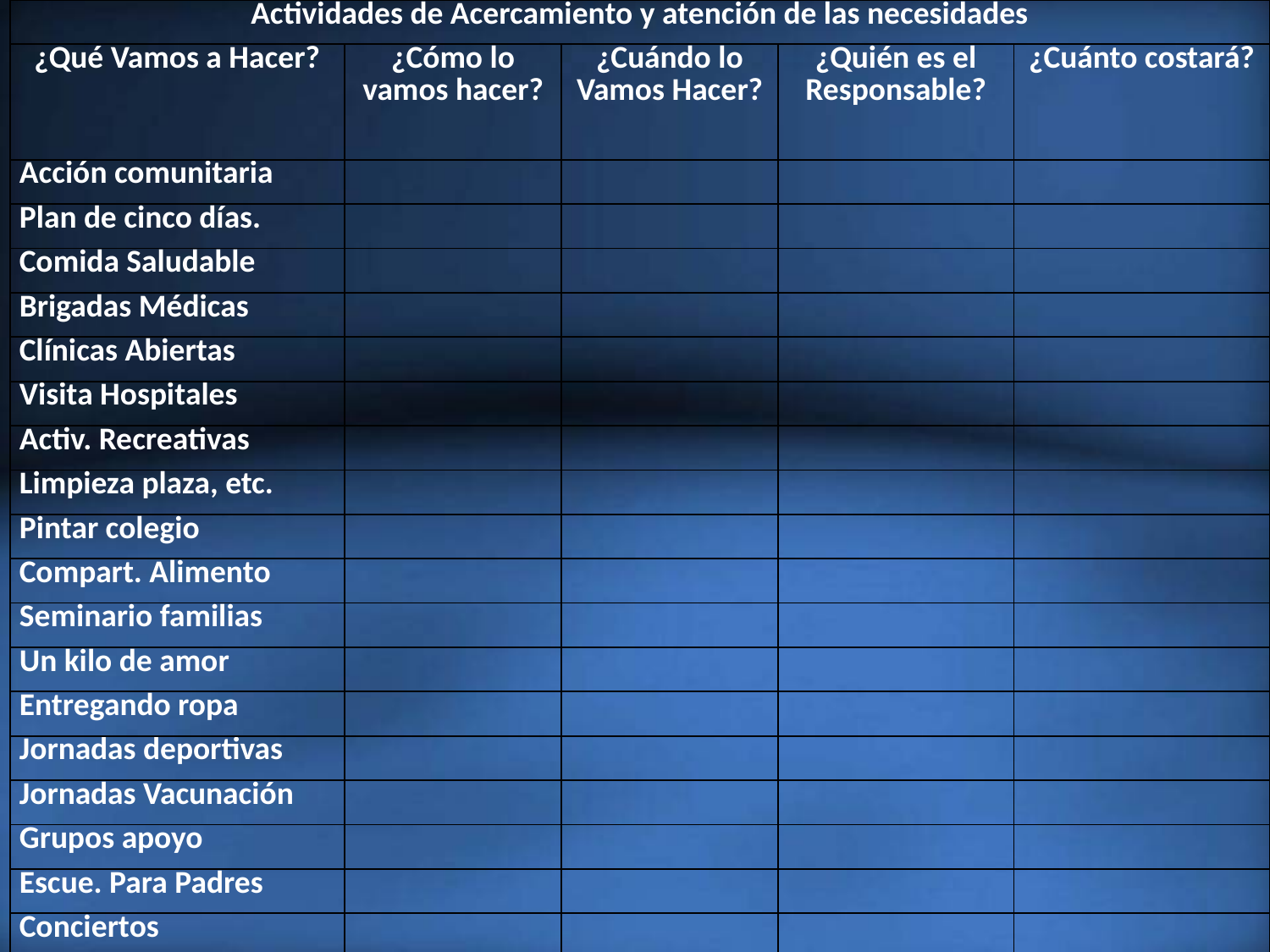

| Actividades de Acercamiento y atención de las necesidades |  |  |  |  |
| --- | --- | --- | --- | --- |
| ¿Qué Vamos a Hacer? | ¿Cómo lo vamos hacer? | ¿Cuándo lo Vamos Hacer? | ¿Quién es el Responsable? | ¿Cuánto costará? |
| Acción comunitaria |  |  |  |  |
| Plan de cinco días. |  |  |  |  |
| Comida Saludable |  |  |  |  |
| Brigadas Médicas |  |  |  |  |
| Clínicas Abiertas |  |  |  |  |
| Visita Hospitales |  |  |  |  |
| Activ. Recreativas |  |  |  |  |
| Limpieza plaza, etc. |  |  |  |  |
| Pintar colegio |  |  |  |  |
| Compart. Alimento |  |  |  |  |
| Seminario familias |  |  |  |  |
| Un kilo de amor |  |  |  |  |
| Entregando ropa |  |  |  |  |
| Jornadas deportivas |  |  |  |  |
| Jornadas Vacunación |  |  |  |  |
| Grupos apoyo |  |  |  |  |
| Escue. Para Padres |  |  |  |  |
| Conciertos |  |  |  |  |
#